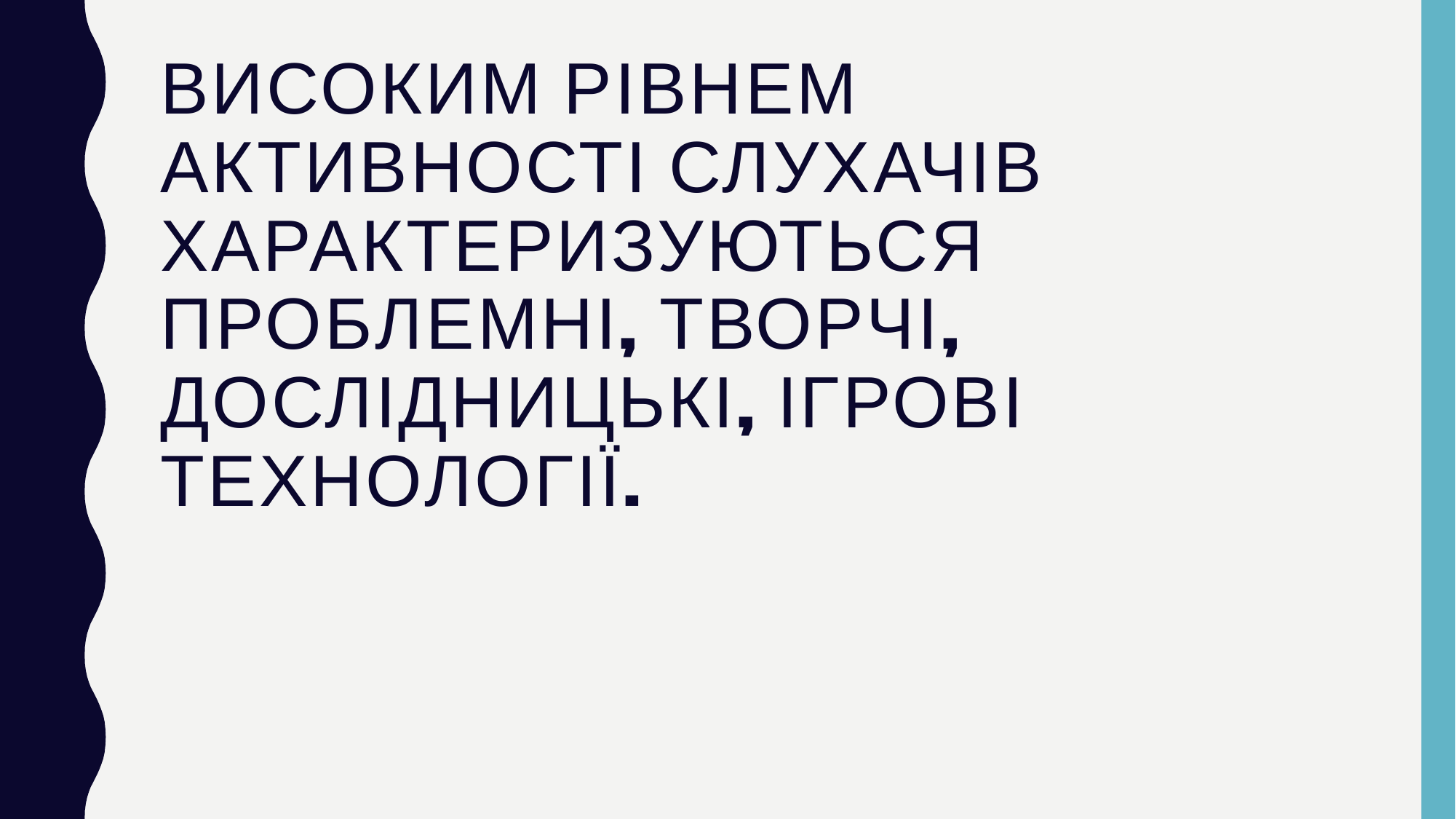

# Високим рівнем активності слухачів характеризуються проблемні, творчі, дослідницькі, ігрові технології.